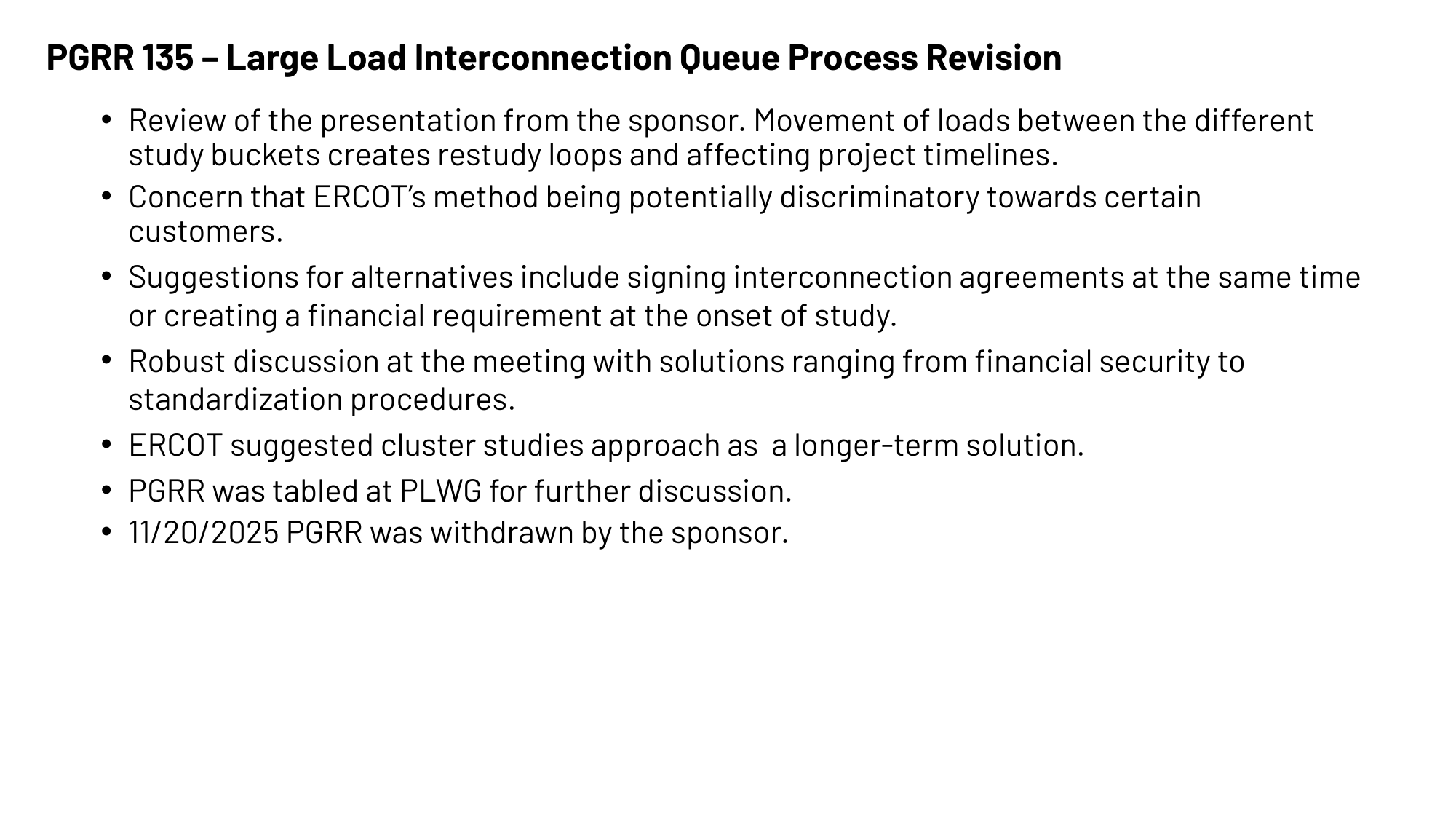

PGRR 135 – Large Load Interconnection Queue Process Revision
Review of the presentation from the sponsor. Movement of loads between the different study buckets creates restudy loops and affecting project timelines.
Concern that ERCOT’s method being potentially discriminatory towards certain customers.
Suggestions for alternatives include signing interconnection agreements at the same time or creating a financial requirement at the onset of study.
Robust discussion at the meeting with solutions ranging from financial security to standardization procedures.
ERCOT suggested cluster studies approach as  a longer-term solution.
PGRR was tabled at PLWG for further discussion.
11/20/2025 PGRR was withdrawn by the sponsor.